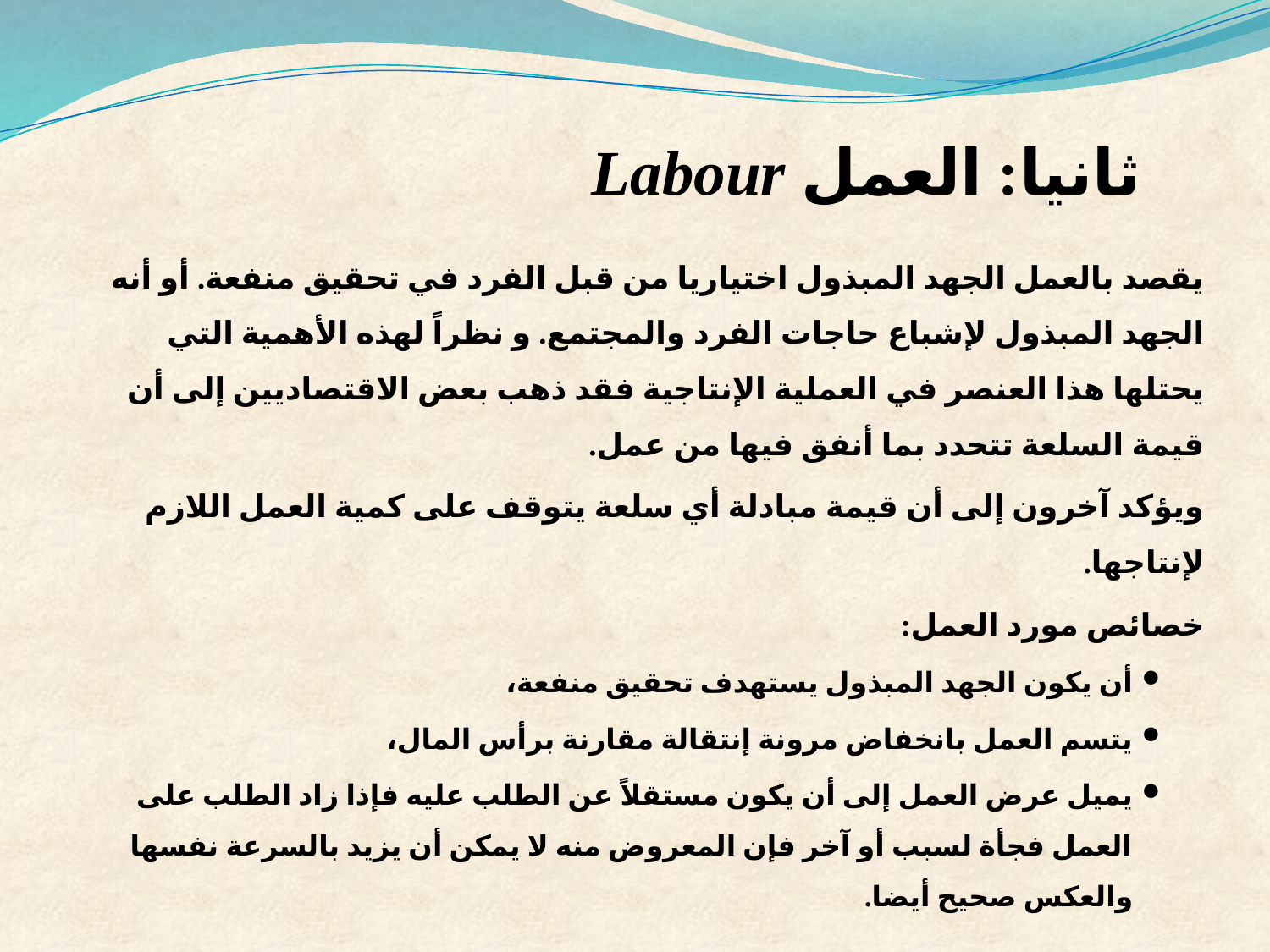

ثانيا: العمل Labour
يقصد بالعمل الجهد المبذول اختياريا من قبل الفرد في تحقيق منفعة. أو أنه الجهد المبذول لإشباع حاجات الفرد والمجتمع. و نظراً لهذه الأهمية التي يحتلها هذا العنصر في العملية الإنتاجية فقد ذهب بعض الاقتصاديين إلى أن قيمة السلعة تتحدد بما أنفق فيها من عمل.
ويؤكد آخرون إلى أن قيمة مبادلة أي سلعة يتوقف على كمية العمل اللازم لإنتاجها.
خصائص مورد العمل:
أن يكون الجهد المبذول يستهدف تحقيق منفعة،
يتسم العمل بانخفاض مرونة إنتقالة مقارنة برأس المال،
يميل عرض العمل إلى أن يكون مستقلاً عن الطلب عليه فإذا زاد الطلب على العمل فجأة لسبب أو آخر فإن المعروض منه لا يمكن أن يزيد بالسرعة نفسها والعكس صحيح أيضا.